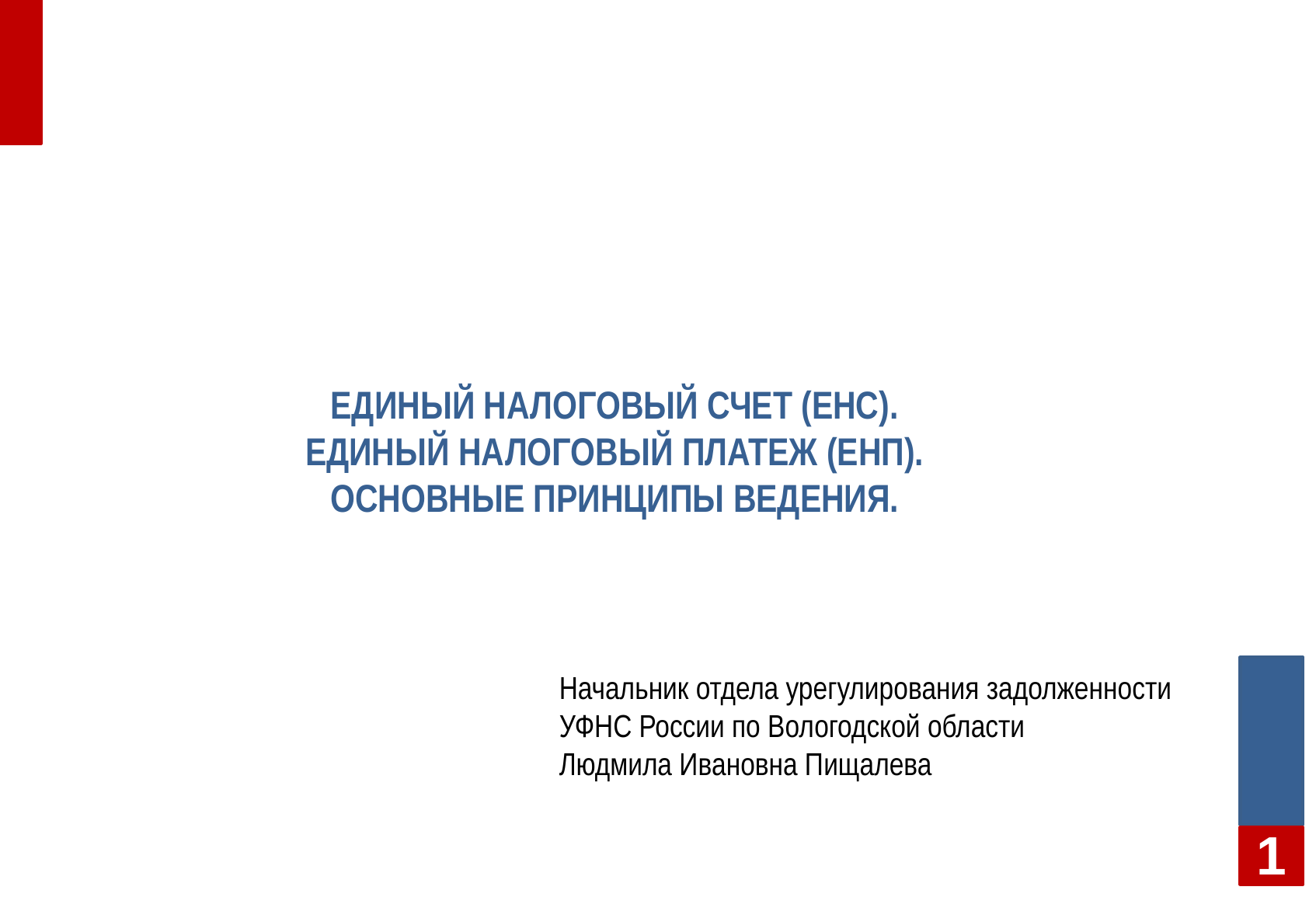

# Единый налоговый счет (ЕНС). Единый налоговый платеж (ЕНП). Основные принципы ведения.
Начальник отдела урегулирования задолженности
УФНС России по Вологодской области
Людмила Ивановна Пищалева

1